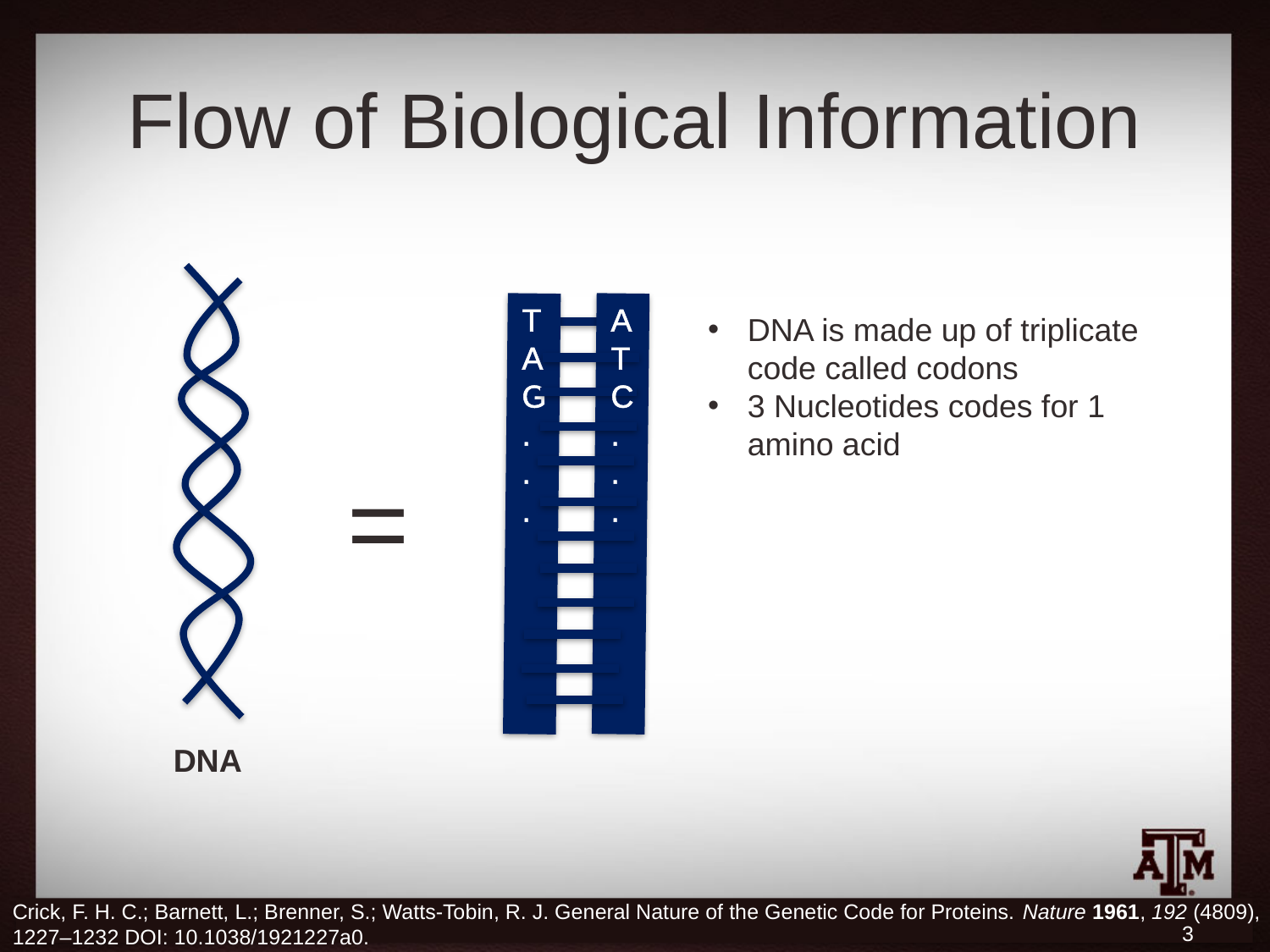

# Flow of Biological Information

DNA
T
A
G
.
.
.
A
T
C
.
.
.
DNA is made up of triplicate code called codons
3 Nucleotides codes for 1 amino acid
=
Crick, F. H. C.; Barnett, L.; Brenner, S.; Watts-Tobin, R. J. General Nature of the Genetic Code for Proteins. Nature 1961, 192 (4809), 1227–1232 DOI: 10.1038/1921227a0.

3